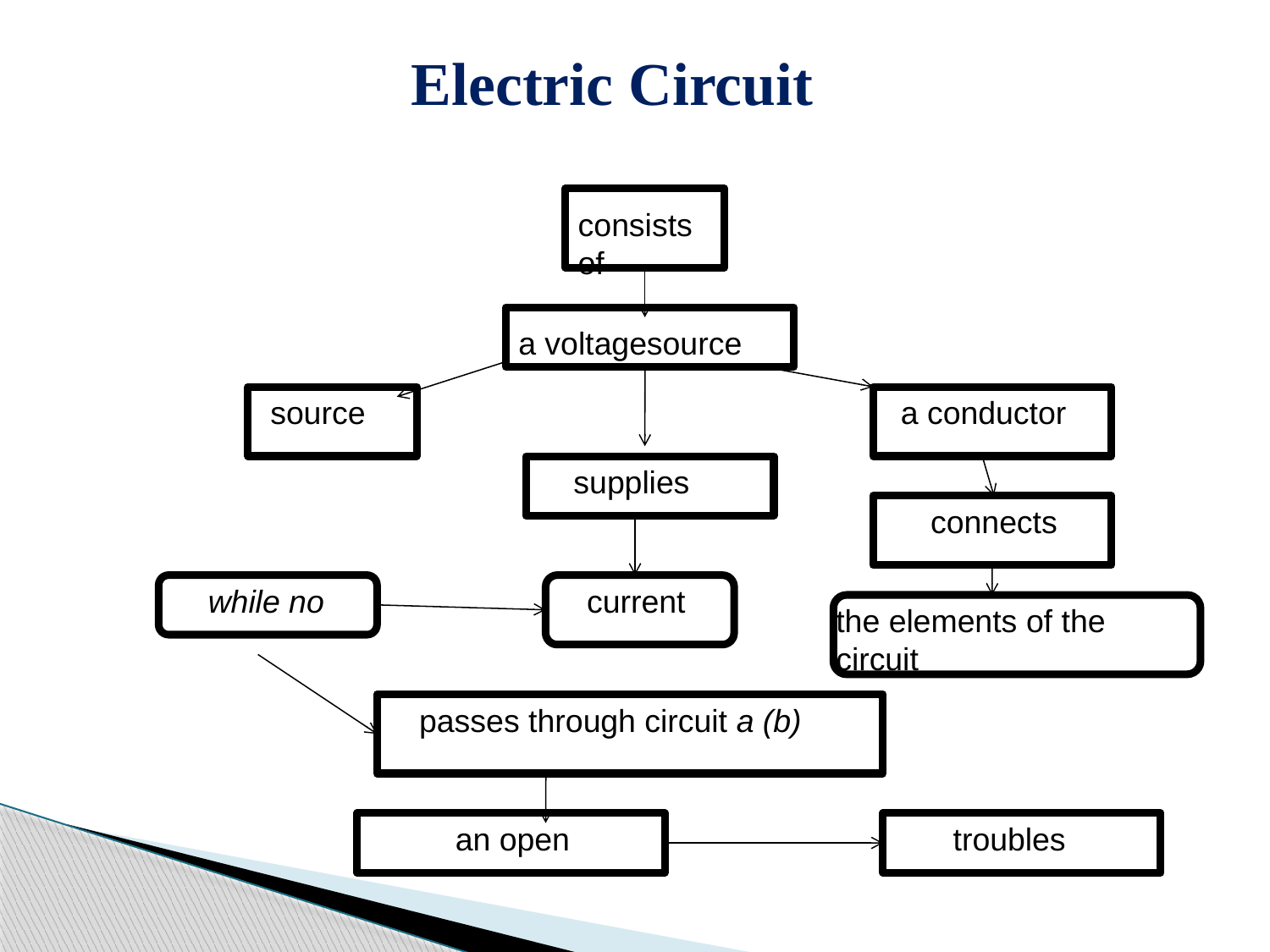

# Electric Circuit

consists of

a voltagesource

source

a conductor

supplies

connects

while no

current

the elements of the circuit

passes through circuit a (b)

an open

troubles